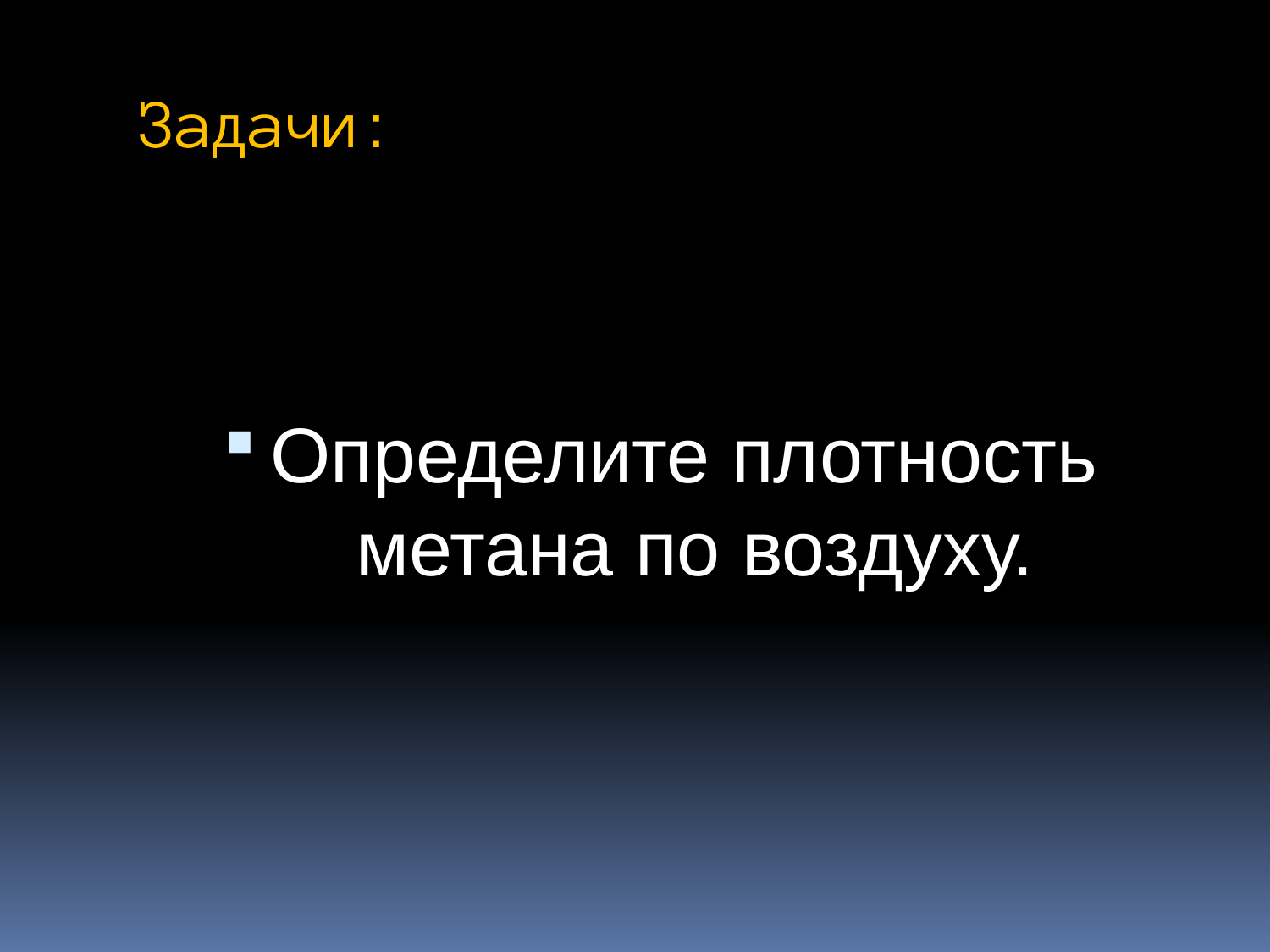

# Задачи:

Определите плотность
метана по воздуху.